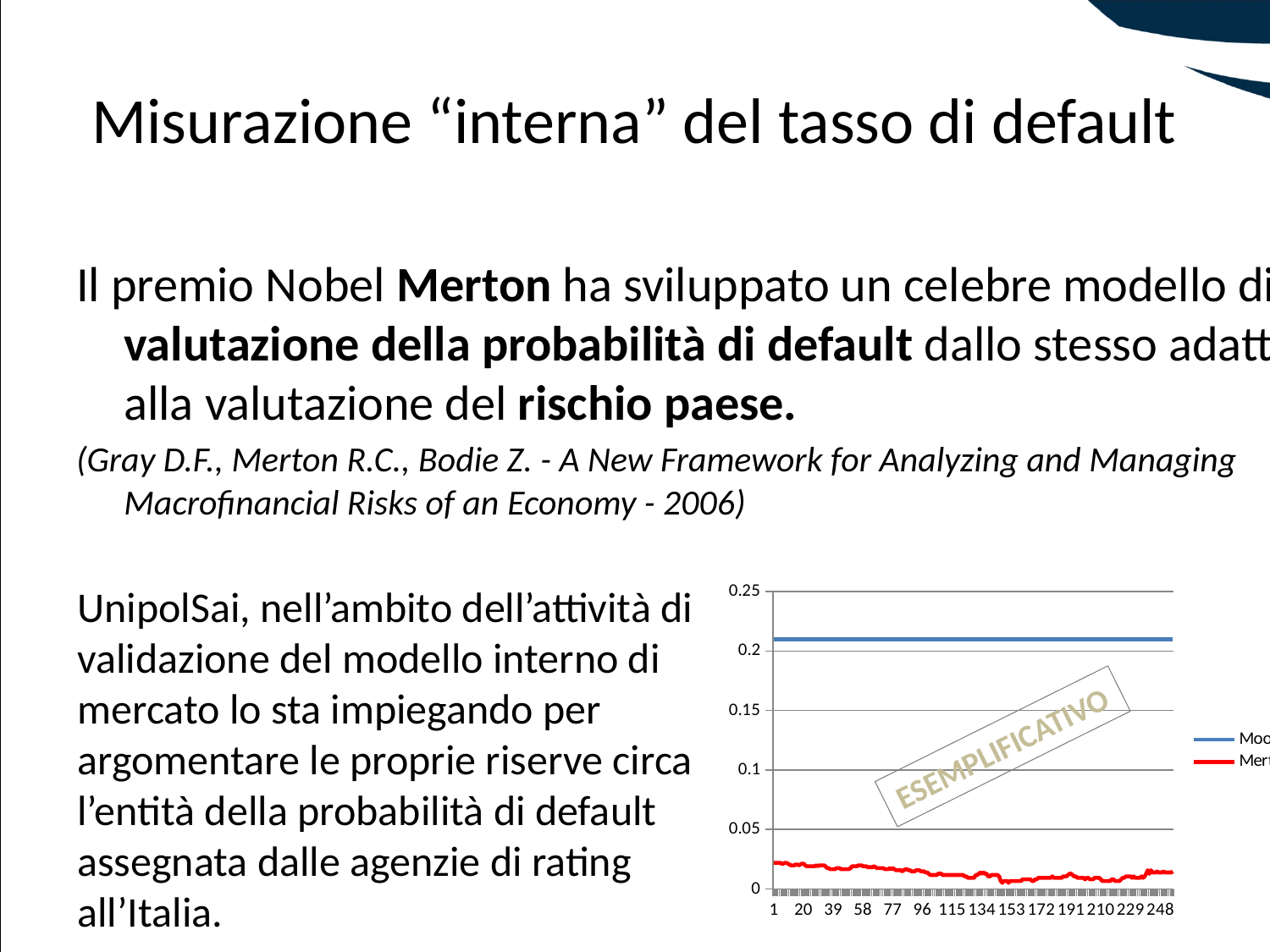

# Misurazione “interna” del tasso di default
Il premio Nobel Merton ha sviluppato un celebre modello di valutazione della probabilità di default dallo stesso adattato alla valutazione del rischio paese.
(Gray D.F., Merton R.C., Bodie Z. - A New Framework for Analyzing and Managing Macrofinancial Risks of an Economy - 2006)

UnipolSai, nell’ambito dell’attività di validazione del modello interno di mercato lo sta impiegando per argomentare le proprie riserve circa l’entità della probabilità di default assegnata dalle agenzie di rating all’Italia.

### Chart

| Category |  |  |
|---|---|---|
ESEMPLIFICATIVO